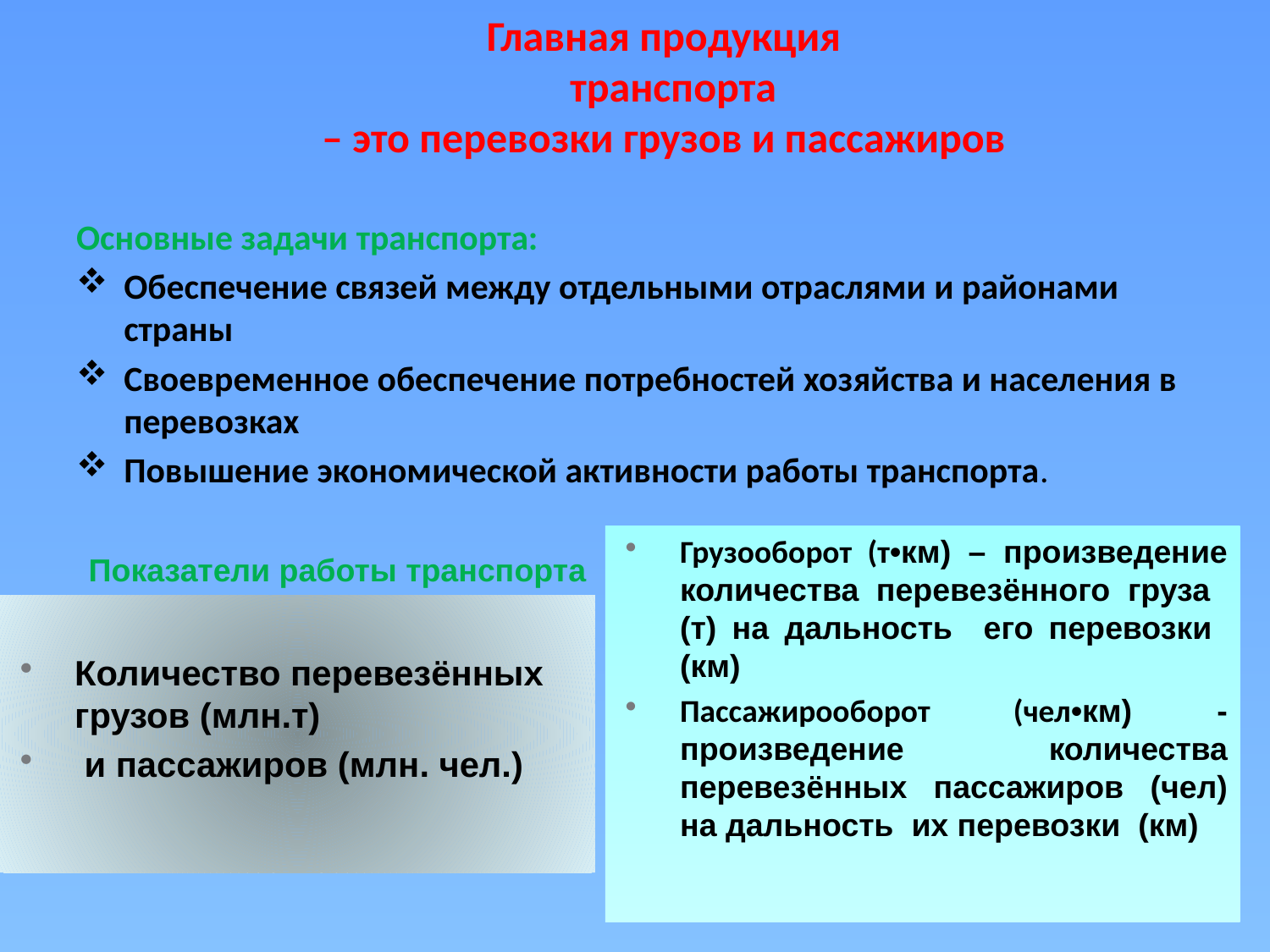

# Главная продукция транспорта – это перевозки грузов и пассажиров
Основные задачи транспорта:
Обеспечение связей между отдельными отраслями и районами страны
Своевременное обеспечение потребностей хозяйства и населения в перевозках
Повышение экономической активности работы транспорта.

Показатели работы транспорта
Грузооборот (т•км) – произведение количества перевезённого груза  (т) на дальность  его перевозки  (км)
Пассажирооборот (чел•км) - произведение количества перевезённых пассажиров (чел) на дальность  их перевозки  (км)

Количество перевезённых грузов (млн.т)
 и пассажиров (млн. чел.)